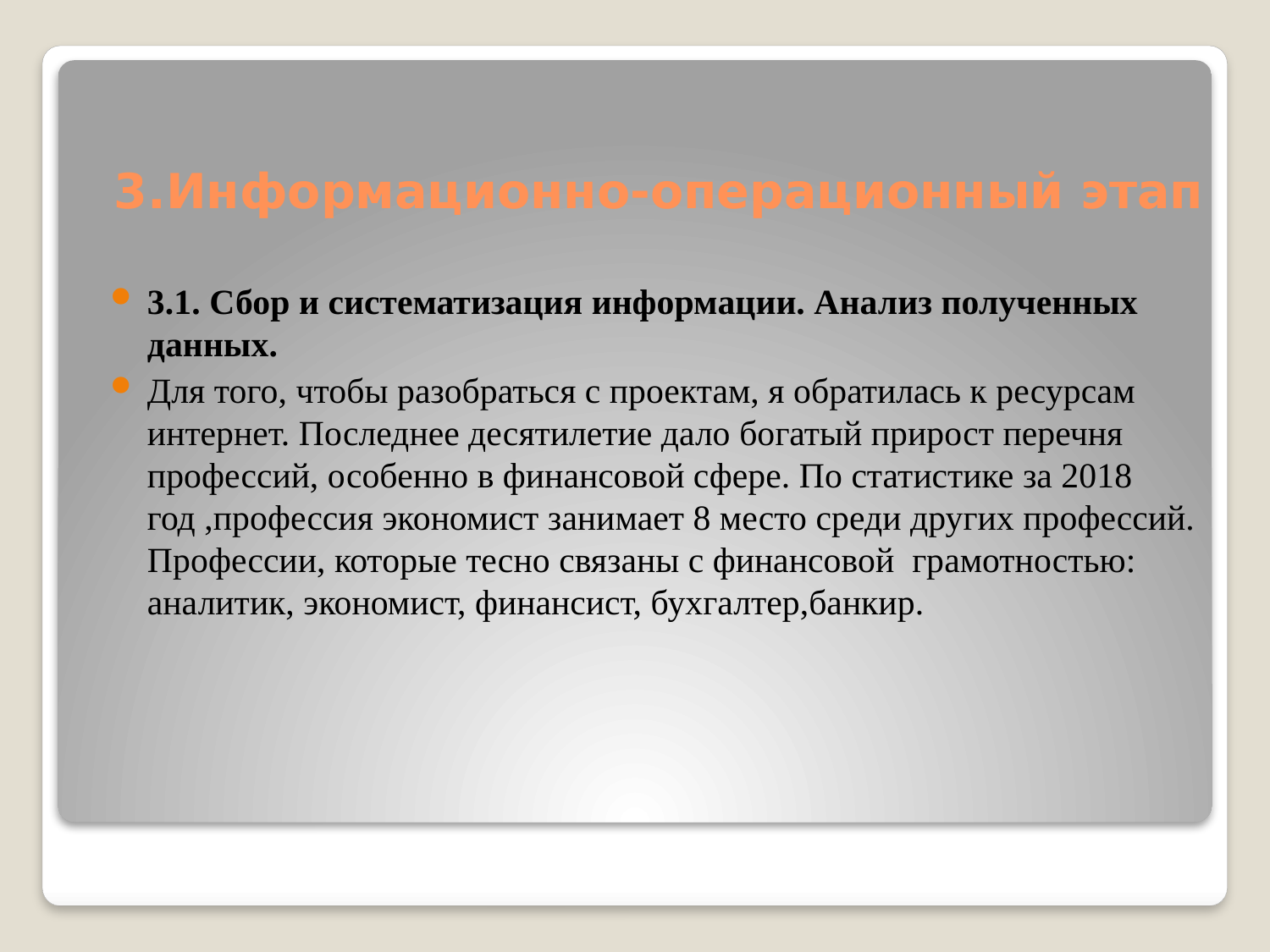

# 3.Информационно-операционный этап
3.1. Сбор и систематизация информации. Анализ полученных данных.
Для того, чтобы разобраться с проектам, я обратилась к ресурсам интернет. Последнее десятилетие дало богатый прирост перечня профессий, особенно в финансовой сфере. По статистике за 2018 год ,профессия экономист занимает 8 место среди других профессий. Профессии, которые тесно связаны с финансовой  грамотностью: аналитик, экономист, финансист, бухгалтер,банкир.